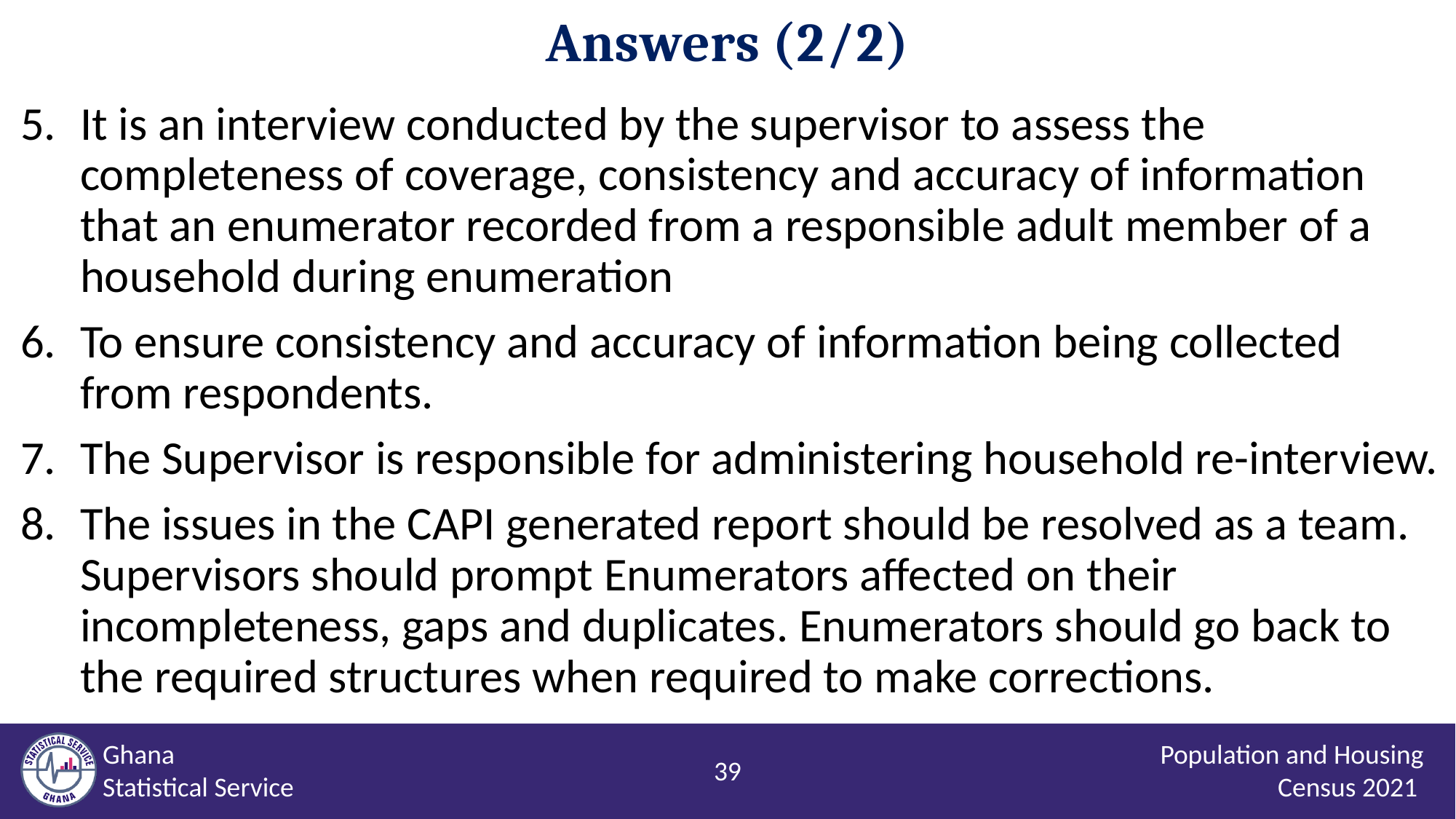

# Answers (2/2)
It is an interview conducted by the supervisor to assess the completeness of coverage, consistency and accuracy of information that an enumerator recorded from a responsible adult member of a household during enumeration
To ensure consistency and accuracy of information being collected from respondents.
The Supervisor is responsible for administering household re-interview.
The issues in the CAPI generated report should be resolved as a team. Supervisors should prompt Enumerators affected on their incompleteness, gaps and duplicates. Enumerators should go back to the required structures when required to make corrections.
39